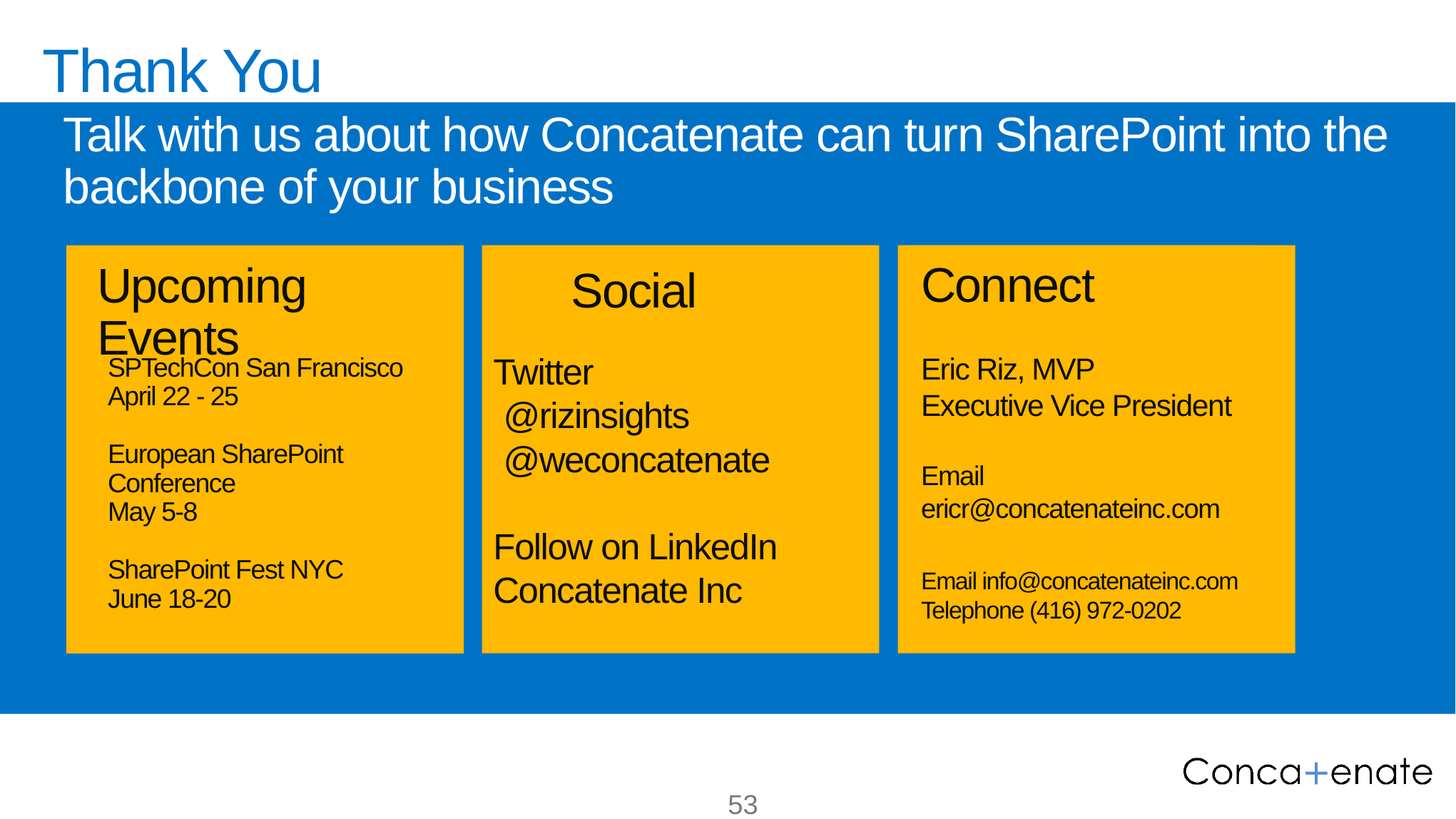

Thank You
Talk with us about how Concatenate can turn SharePoint into the backbone of your business

Connect

Eric Riz, MVP
Executive Vice President

Email
ericr@concatenateinc.com
Upcoming Events
Social
SPTechCon San Francisco
April 22 - 25

European SharePoint Conference
May 5-8

SharePoint Fest NYC
June 18-20
Twitter
 @rizinsights
 @weconcatenate

Follow on LinkedIn
Concatenate Inc

Email info@concatenateinc.com
Telephone (416) 972-0202
53